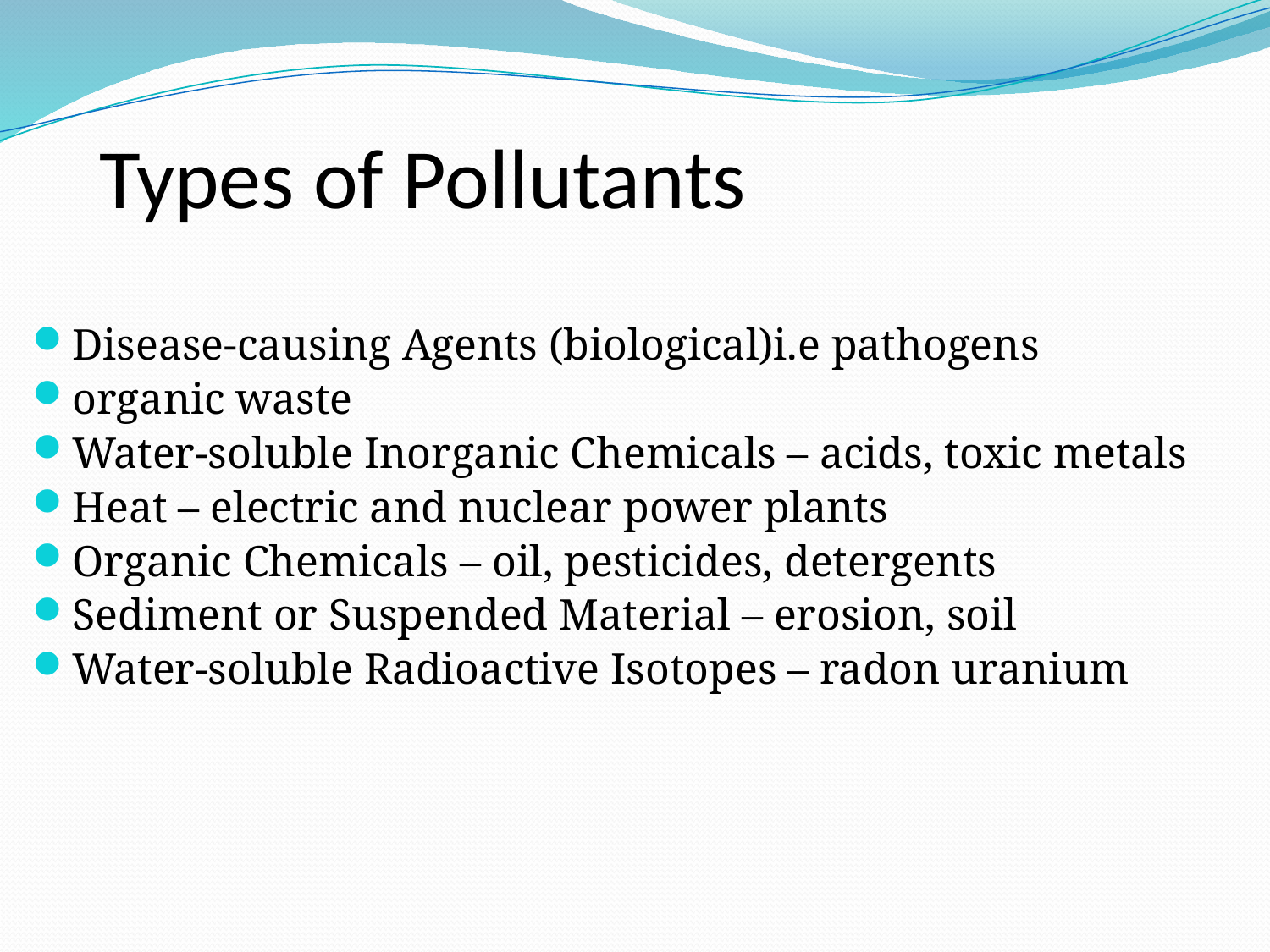

# Types of Pollutants

Disease-causing Agents (biological)i.e pathogens
organic waste
Water-soluble Inorganic Chemicals – acids, toxic metals
Heat – electric and nuclear power plants
Organic Chemicals – oil, pesticides, detergents
Sediment or Suspended Material – erosion, soil
Water-soluble Radioactive Isotopes – radon uranium